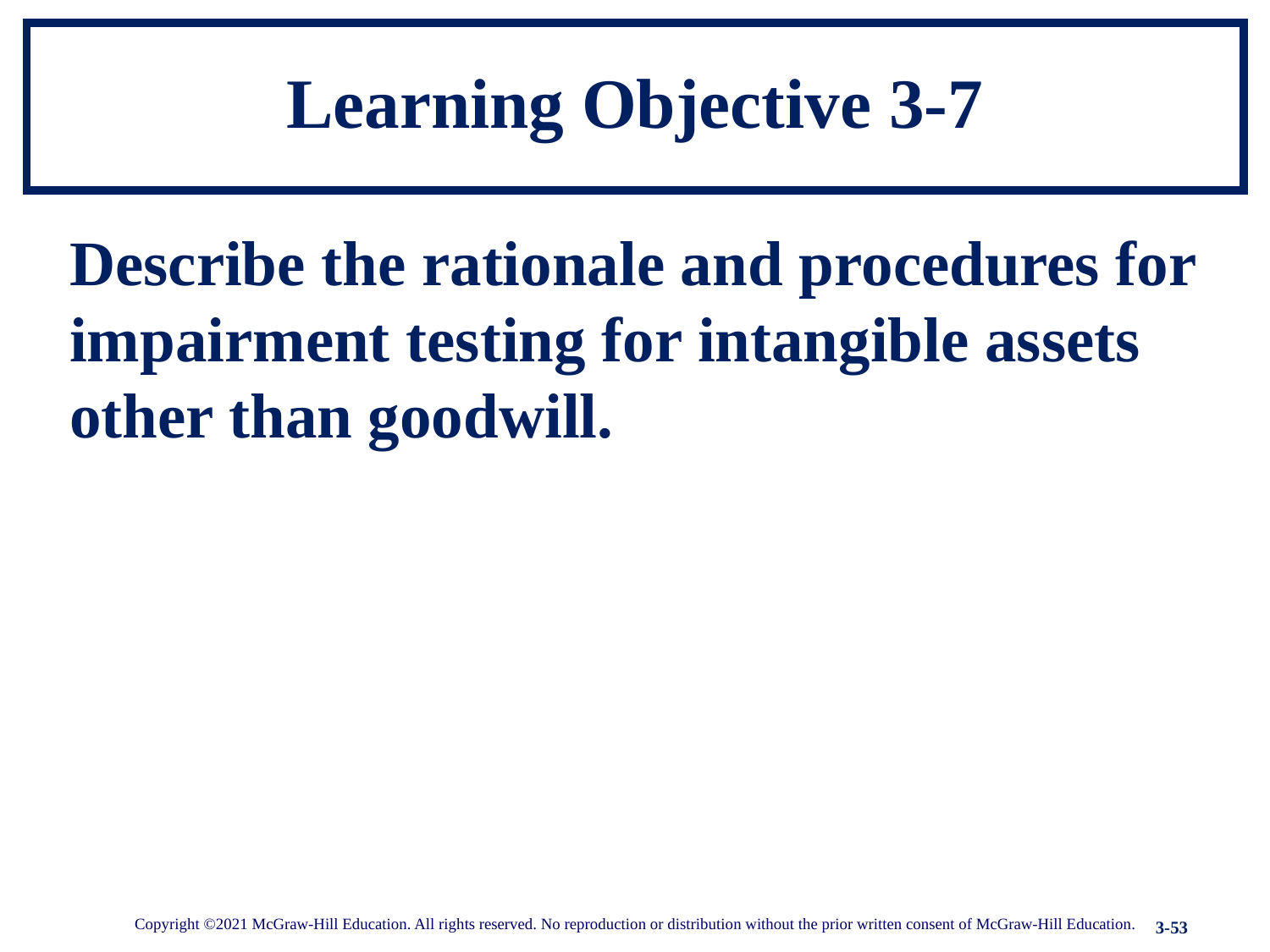

# Learning Objective 3-7
Describe the rationale and procedures for impairment testing for intangible assets other than goodwill.
Copyright ©2021 McGraw-Hill Education. All rights reserved. No reproduction or distribution without the prior written consent of McGraw-Hill Education.
3-53